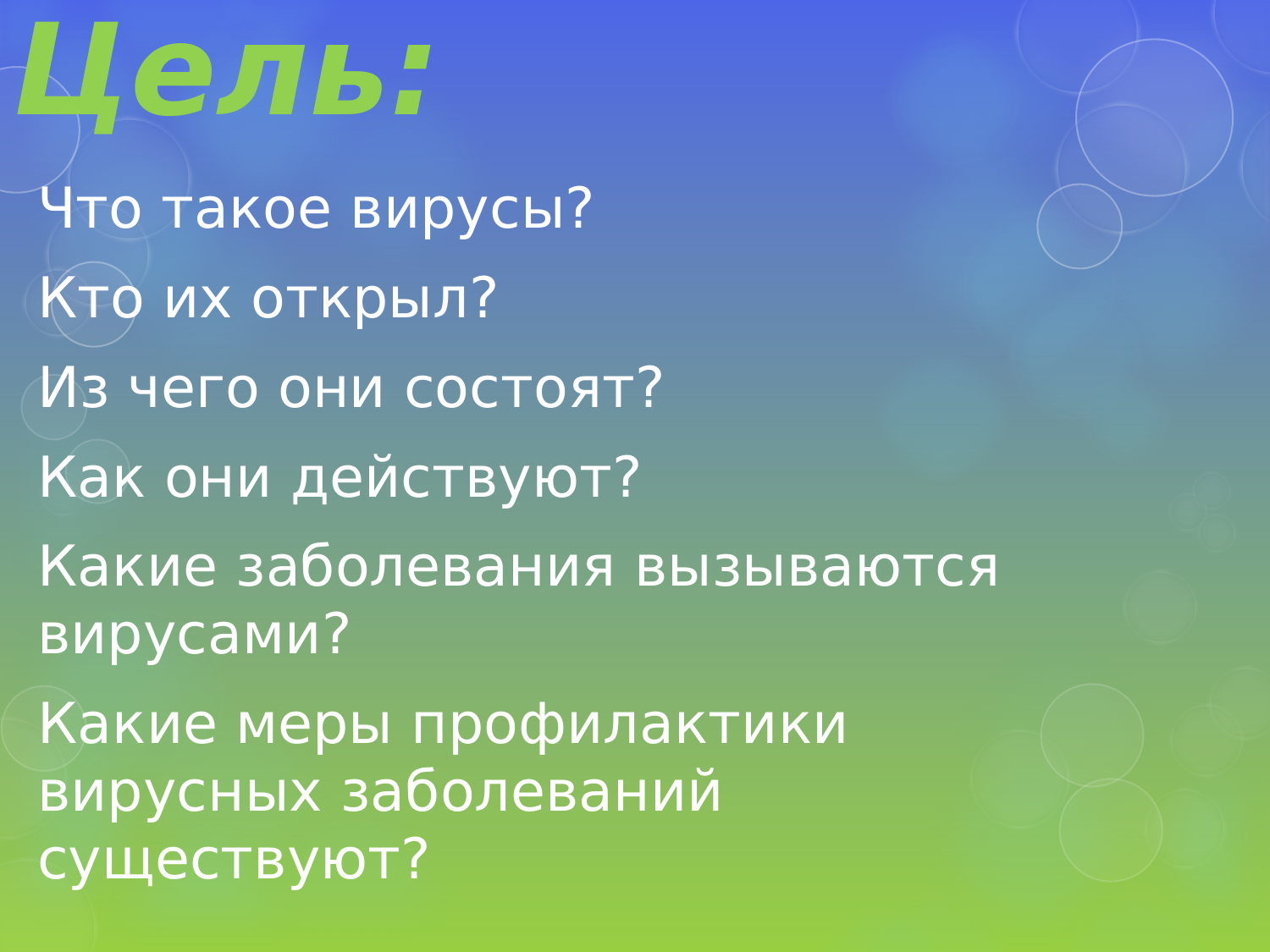

# Цель:
Что такое вирусы?
Кто их открыл?
Из чего они состоят?
Как они действуют?
Какие заболевания вызываются вирусами?
Какие меры профилактики вирусных заболеваний существуют?